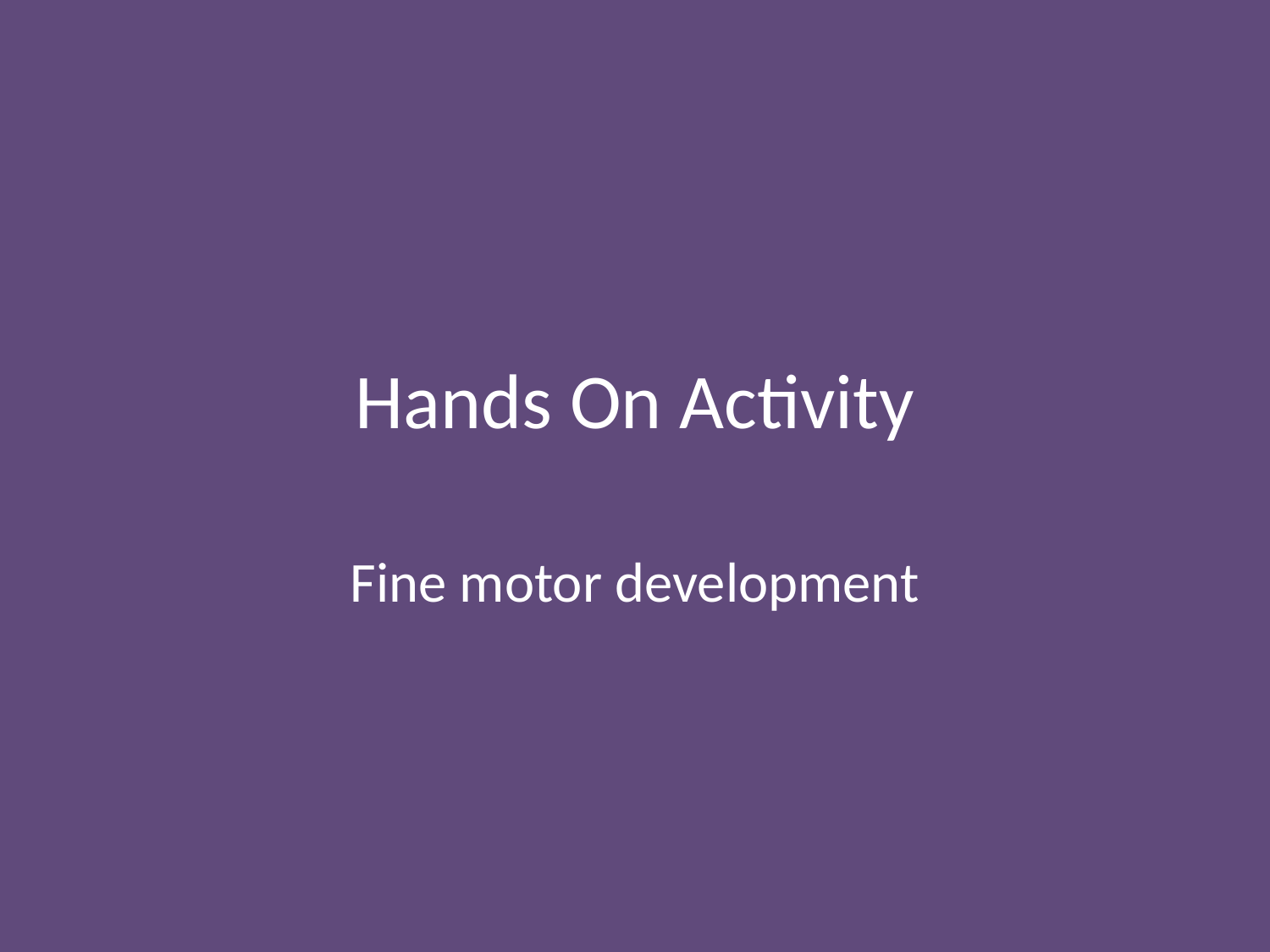

# Hands On Activity
Fine motor development